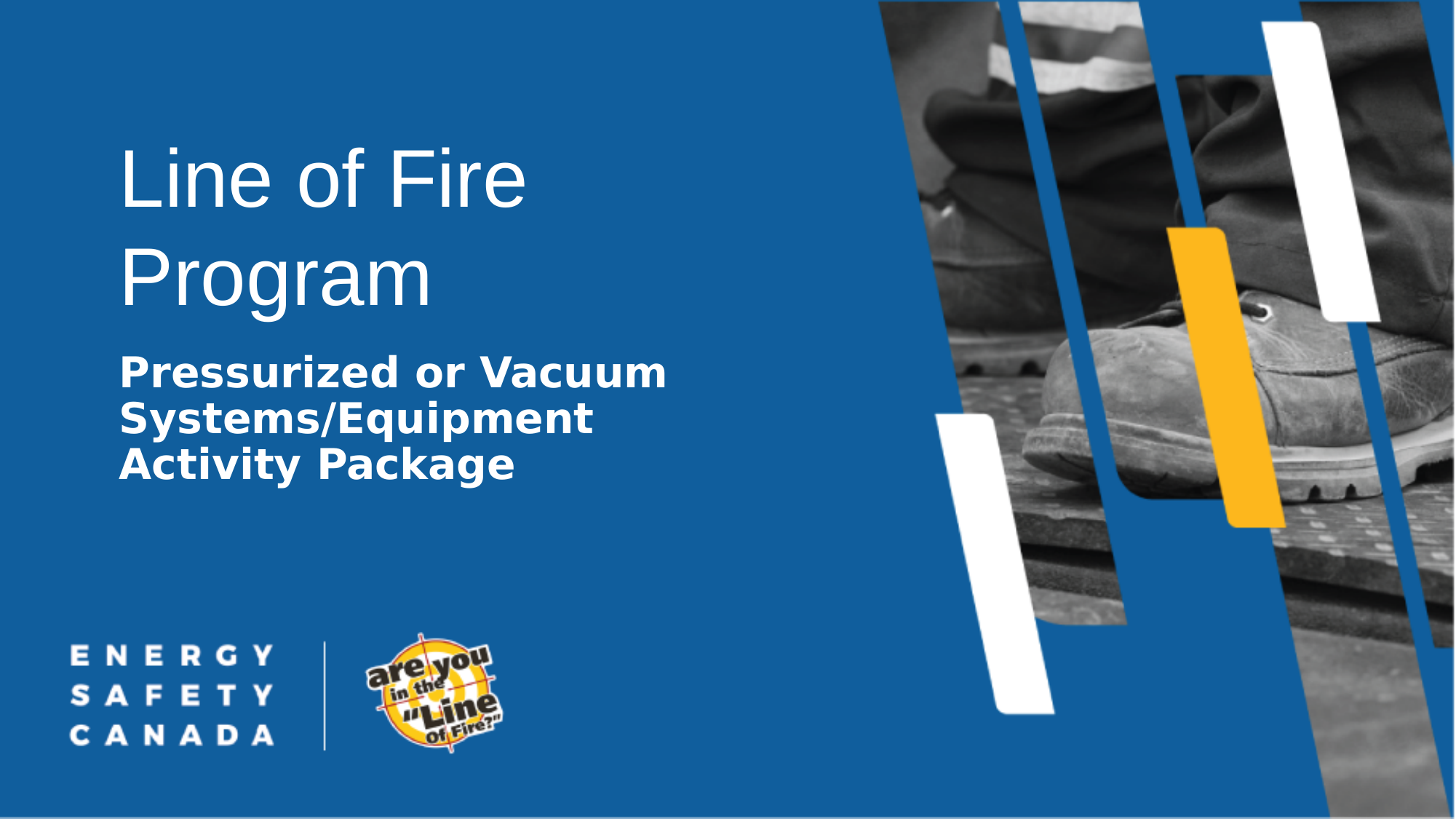

Line of Fire Program
Pressurized or Vacuum Systems/Equipment Activity Package